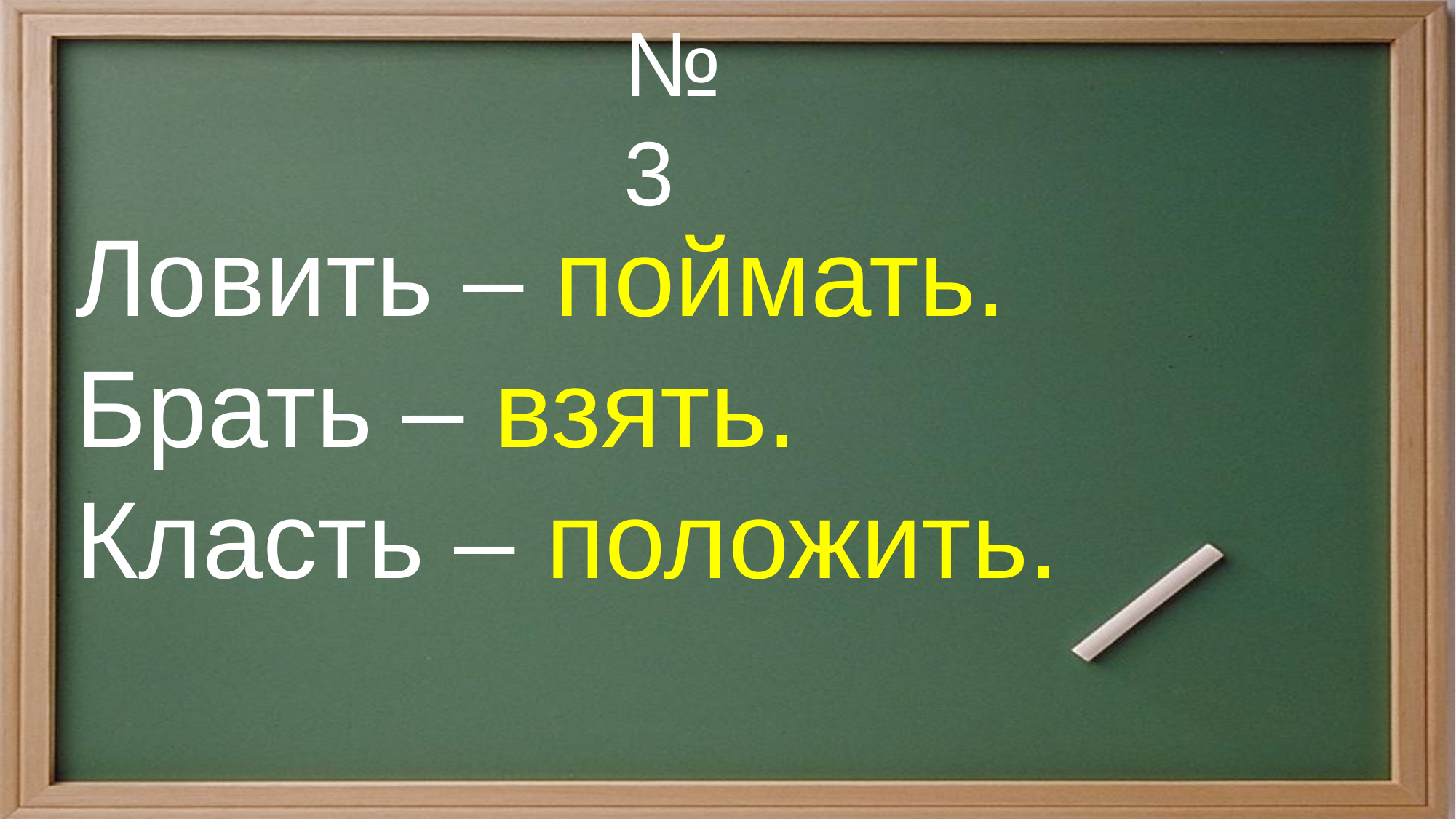

№3
Ловить – поймать.
Брать – взять.
Класть – положить.